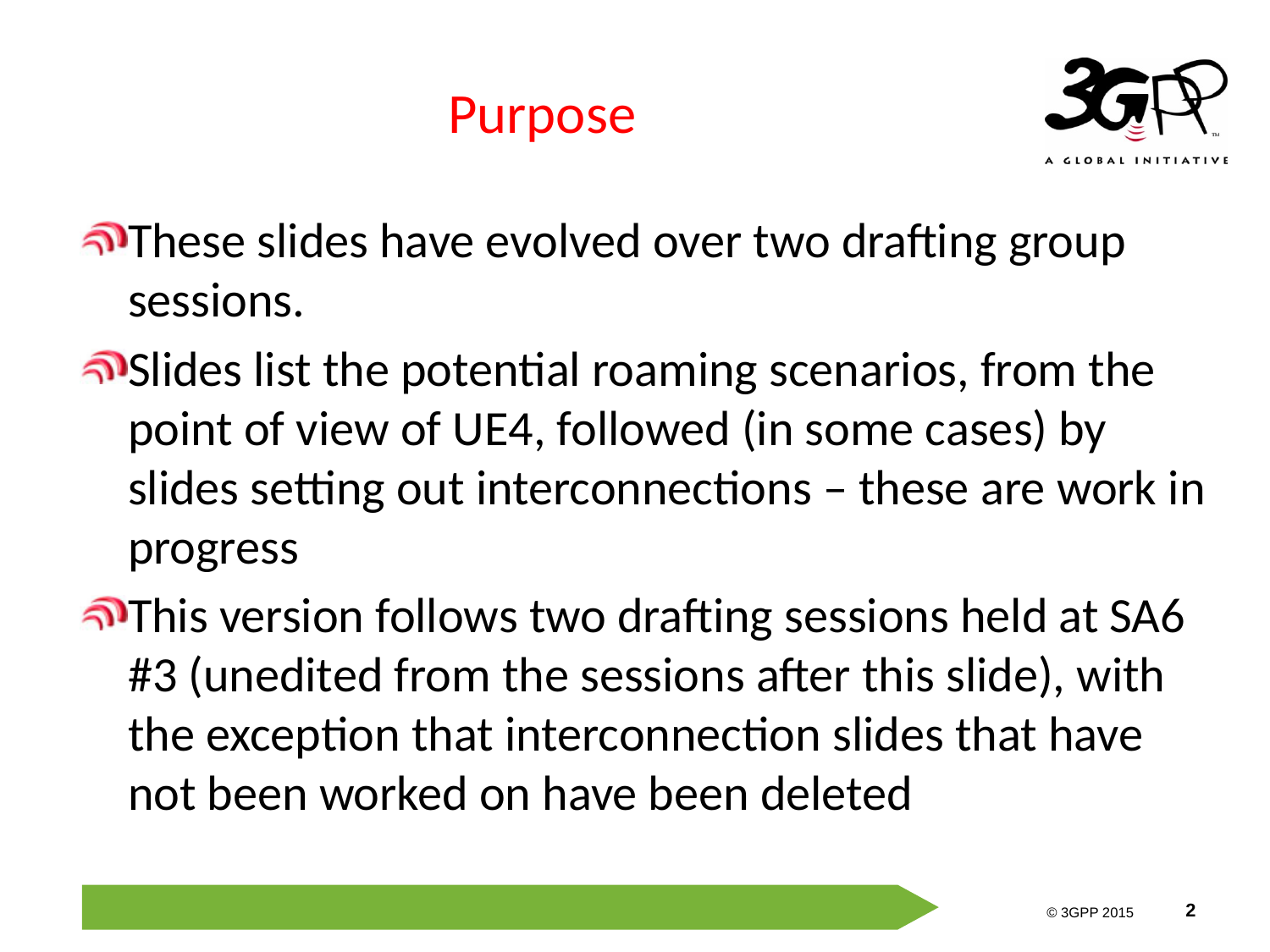

# Purpose
These slides have evolved over two drafting group sessions.
Slides list the potential roaming scenarios, from the point of view of UE4, followed (in some cases) by slides setting out interconnections – these are work in progress
This version follows two drafting sessions held at SA6 #3 (unedited from the sessions after this slide), with the exception that interconnection slides that have not been worked on have been deleted